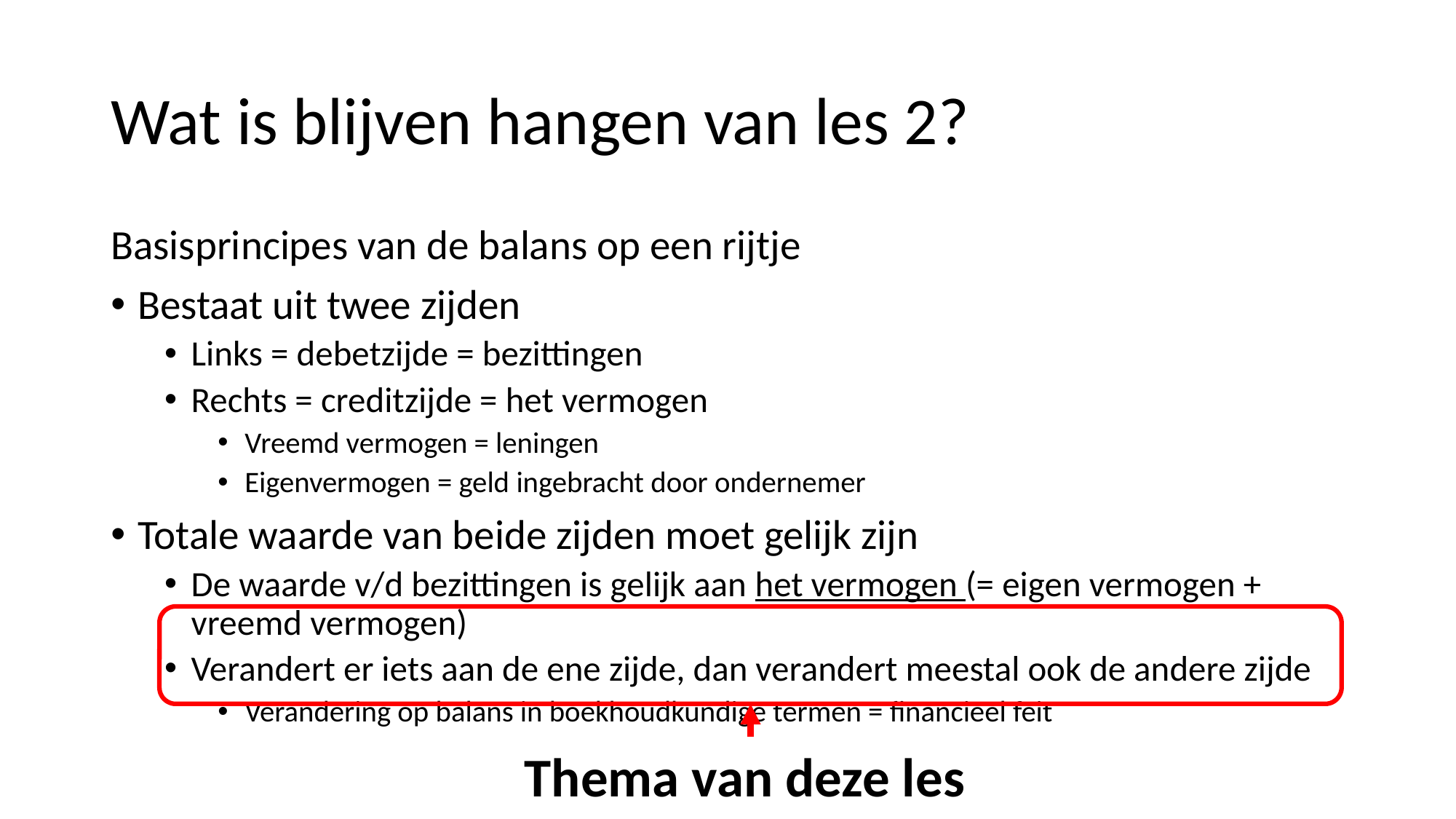

# Wat is blijven hangen van les 2?
Basisprincipes van de balans op een rijtje
Bestaat uit twee zijden
Links = debetzijde = bezittingen
Rechts = creditzijde = het vermogen
Vreemd vermogen = leningen
Eigenvermogen = geld ingebracht door ondernemer
Totale waarde van beide zijden moet gelijk zijn
De waarde v/d bezittingen is gelijk aan het vermogen (= eigen vermogen + vreemd vermogen)
Verandert er iets aan de ene zijde, dan verandert meestal ook de andere zijde
Verandering op balans in boekhoudkundige termen = financieel feit

Thema van deze les